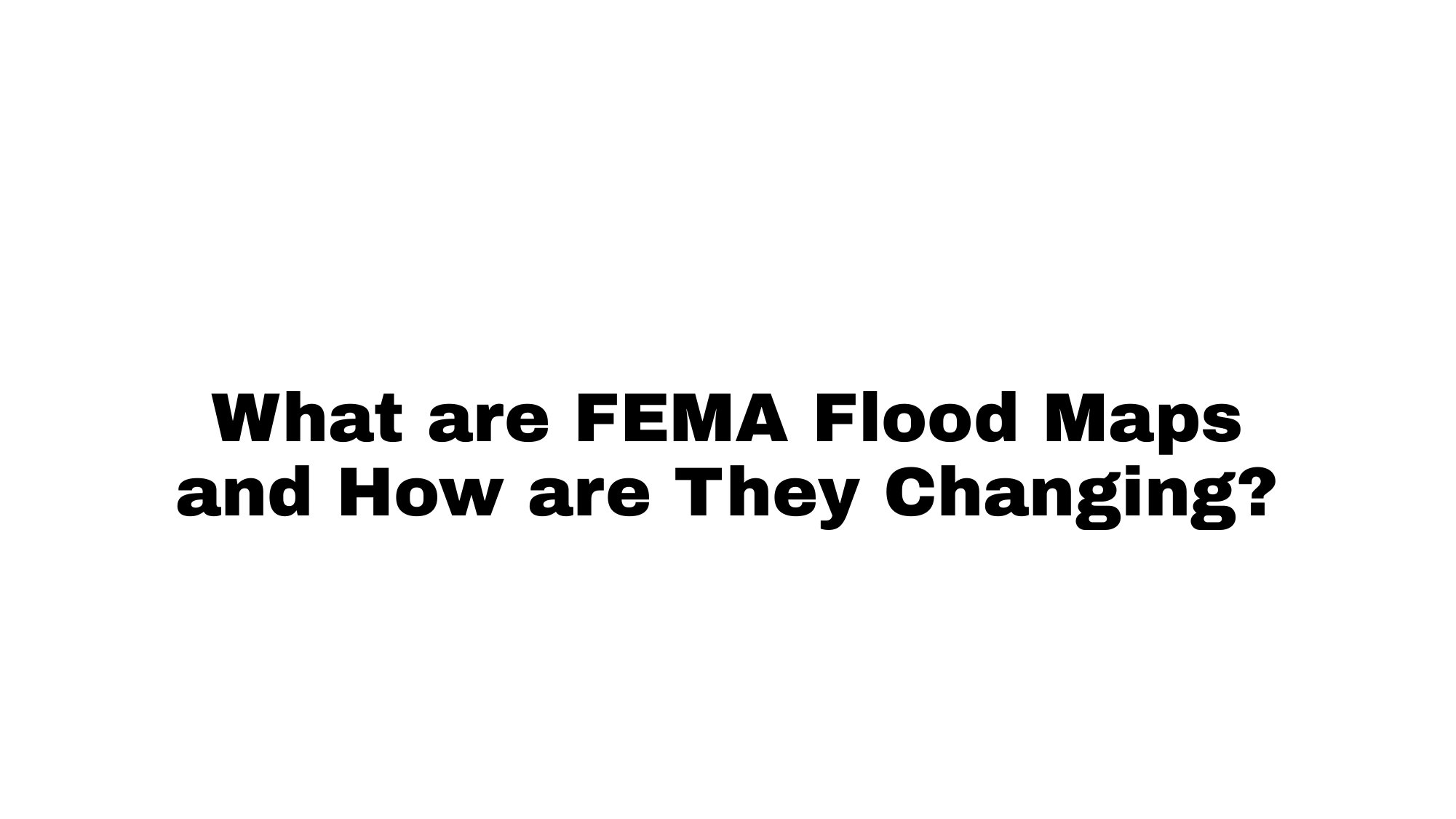

# What are FEMA Flood Maps and How are They Changing?